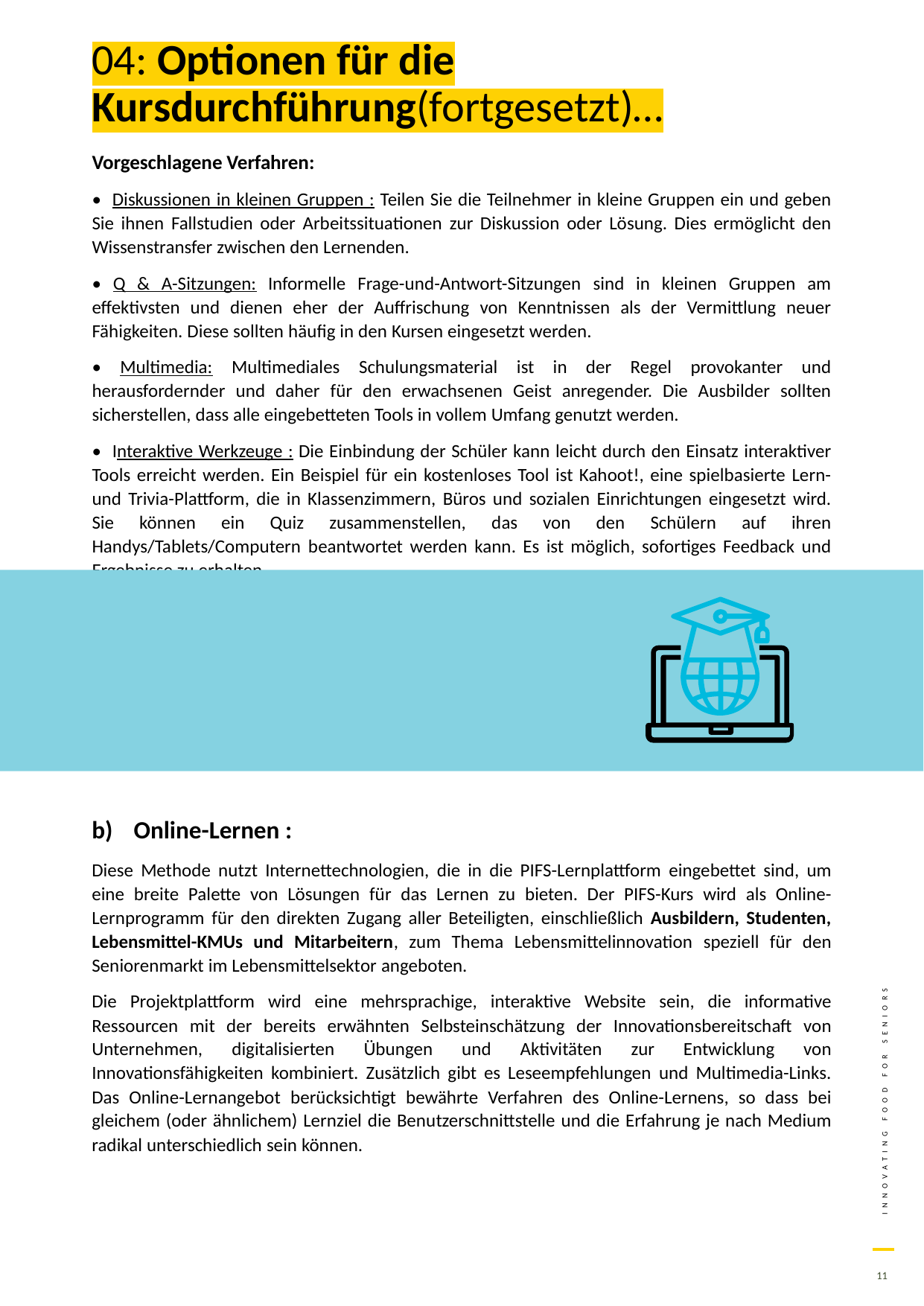

04: Optionen für die Kursdurchführung(fortgesetzt)…
Vorgeschlagene Verfahren:
•  Diskussionen in kleinen Gruppen : Teilen Sie die Teilnehmer in kleine Gruppen ein und geben Sie ihnen Fallstudien oder Arbeitssituationen zur Diskussion oder Lösung. Dies ermöglicht den Wissenstransfer zwischen den Lernenden.
• Q & A-Sitzungen: Informelle Frage-und-Antwort-Sitzungen sind in kleinen Gruppen am effektivsten und dienen eher der Auffrischung von Kenntnissen als der Vermittlung neuer Fähigkeiten. Diese sollten häufig in den Kursen eingesetzt werden.
• Multimedia: Multimediales Schulungsmaterial ist in der Regel provokanter und herausfordernder und daher für den erwachsenen Geist anregender. Die Ausbilder sollten sicherstellen, dass alle eingebetteten Tools in vollem Umfang genutzt werden.
•  Interaktive Werkzeuge : Die Einbindung der Schüler kann leicht durch den Einsatz interaktiver Tools erreicht werden. Ein Beispiel für ein kostenloses Tool ist Kahoot!, eine spielbasierte Lern- und Trivia-Plattform, die in Klassenzimmern, Büros und sozialen Einrichtungen eingesetzt wird. Sie können ein Quiz zusammenstellen, das von den Schülern auf ihren Handys/Tablets/Computern beantwortet werden kann. Es ist möglich, sofortiges Feedback und Ergebnisse zu erhalten.

Online-Lernen :
Diese Methode nutzt Internettechnologien, die in die PIFS-Lernplattform eingebettet sind, um eine breite Palette von Lösungen für das Lernen zu bieten. Der PIFS-Kurs wird als Online-Lernprogramm für den direkten Zugang aller Beteiligten, einschließlich Ausbildern, Studenten, Lebensmittel-KMUs und Mitarbeitern, zum Thema Lebensmittelinnovation speziell für den Seniorenmarkt im Lebensmittelsektor angeboten.
Die Projektplattform wird eine mehrsprachige, interaktive Website sein, die informative Ressourcen mit der bereits erwähnten Selbsteinschätzung der Innovationsbereitschaft von Unternehmen, digitalisierten Übungen und Aktivitäten zur Entwicklung von Innovationsfähigkeiten kombiniert. Zusätzlich gibt es Leseempfehlungen und Multimedia-Links. Das Online-Lernangebot berücksichtigt bewährte Verfahren des Online-Lernens, so dass bei gleichem (oder ähnlichem) Lernziel die Benutzerschnittstelle und die Erfahrung je nach Medium radikal unterschiedlich sein können.